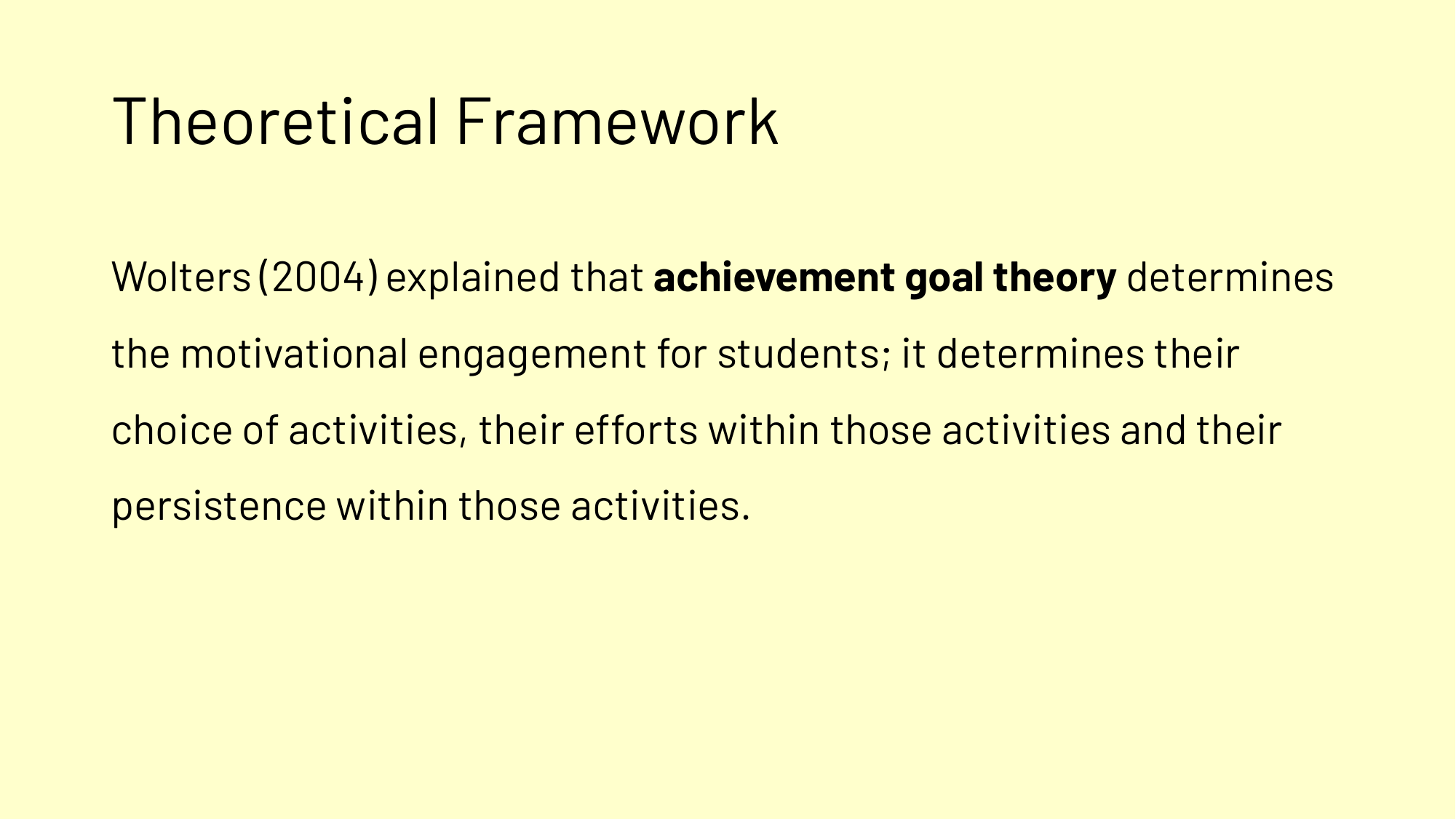

# Theoretical Framework
Wolters (2004) explained that achievement goal theory determines the motivational engagement for students; it determines their choice of activities, their efforts within those activities and their persistence within those activities.